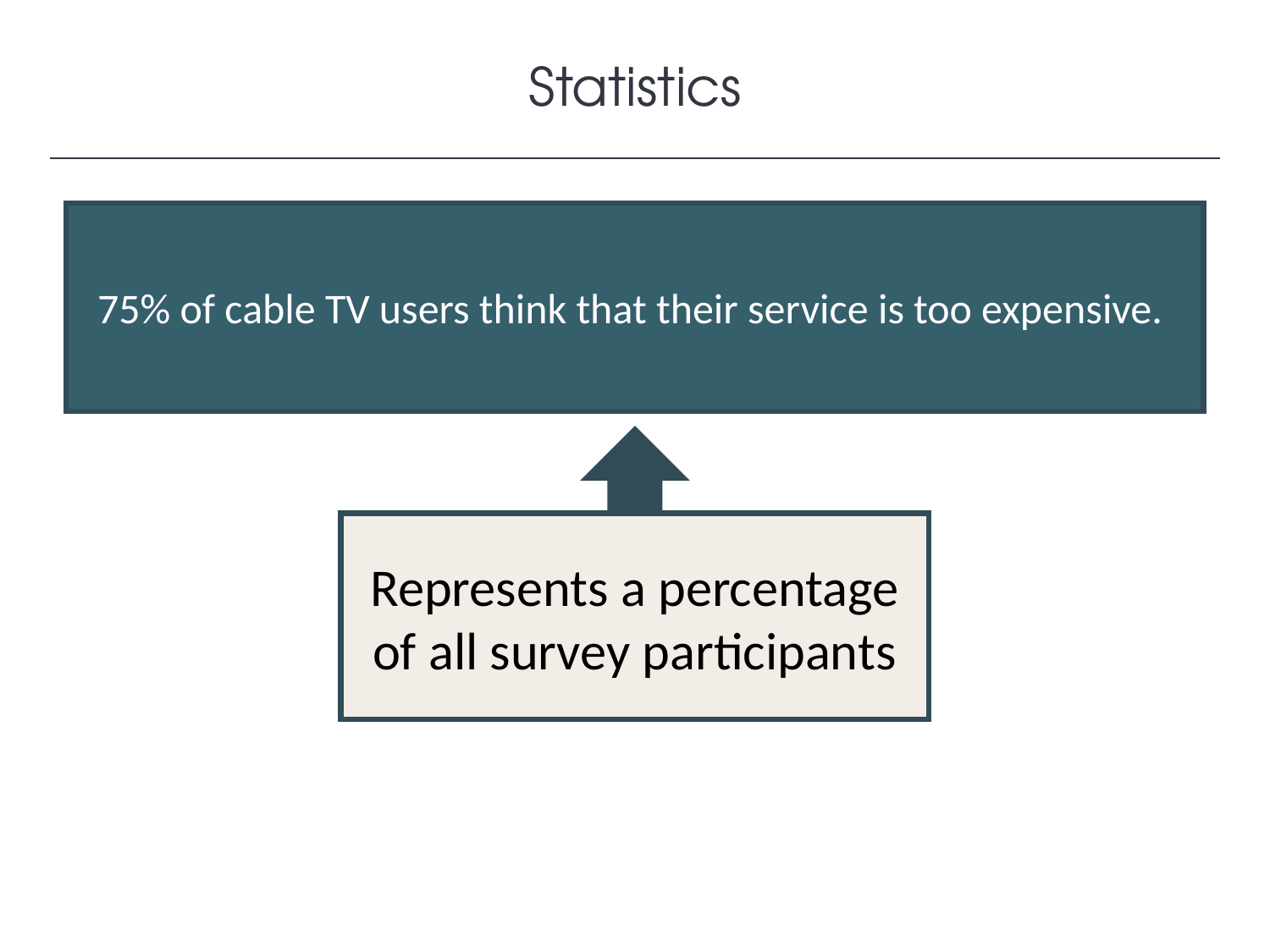

Statistics
HAWKES LEARNING

75% of cable TV users think that their service is too expensive.

Represents a percentage of all survey participants